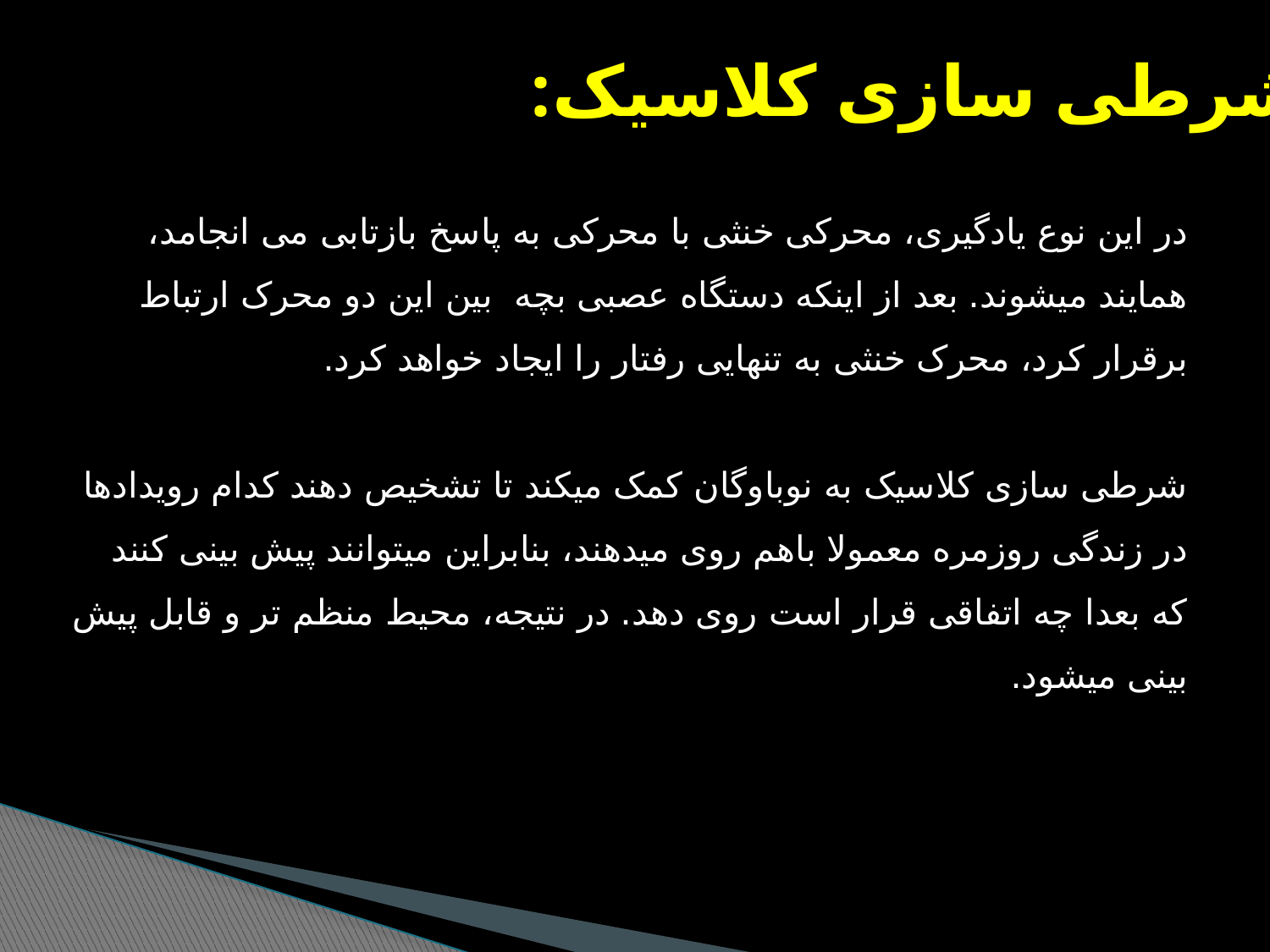

شرطی سازی کلاسیک:
در این نوع یادگیری، محرکی خنثی با محرکی به پاسخ بازتابی می انجامد، همایند میشوند. بعد از اینکه دستگاه عصبی بچه  بین این دو محرک ارتباط برقرار کرد، محرک خنثی به تنهایی رفتار را ایجاد خواهد کرد.

شرطی سازی کلاسیک به نوباوگان کمک میکند تا تشخیص دهند کدام رویدادها در زندگی روزمره معمولا باهم روی میدهند، بنابراین میتوانند پیش بینی کنند که بعدا چه اتفاقی قرار است روی دهد. در نتیجه، محیط منظم تر و قابل پیش بینی میشود.